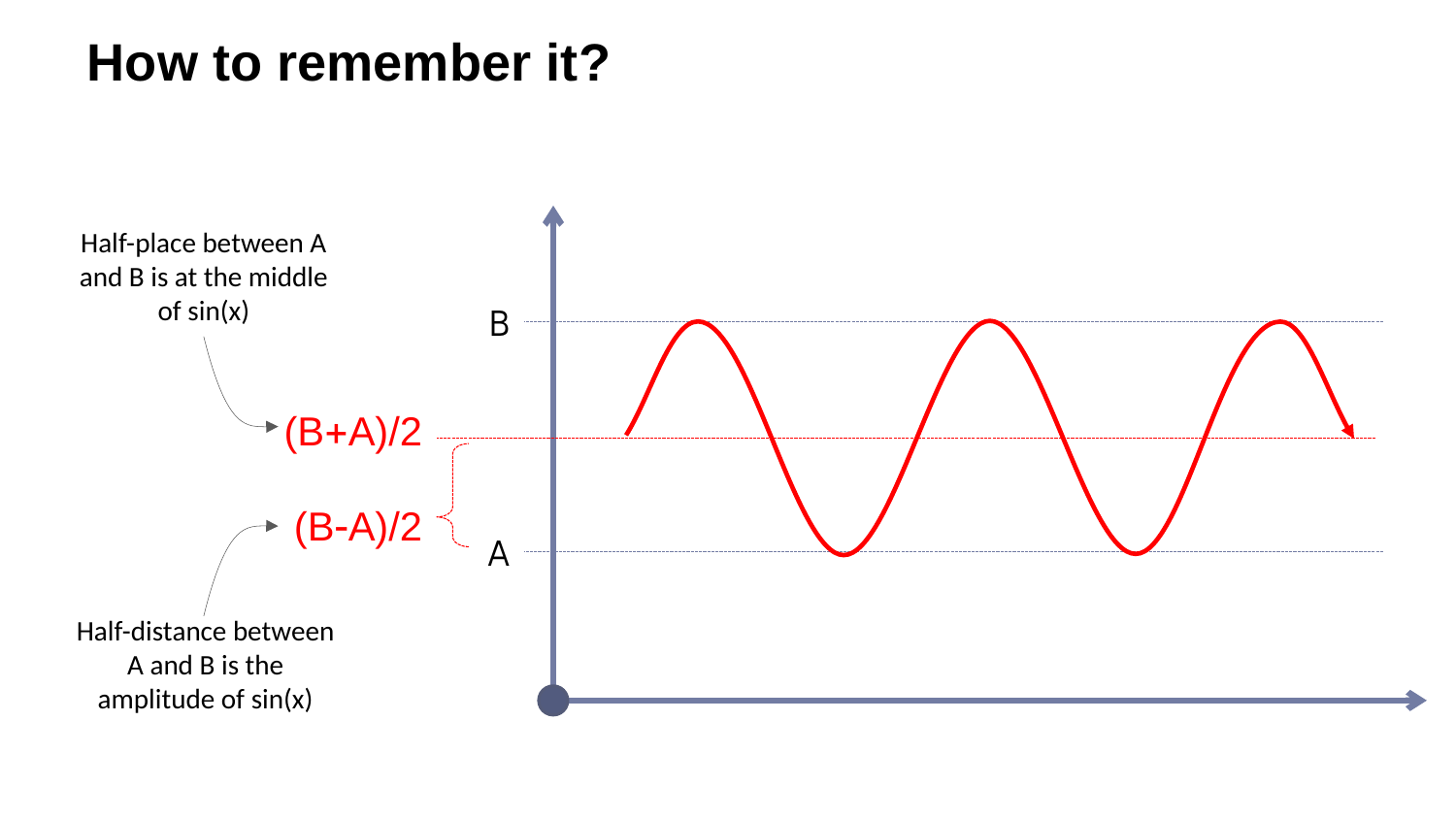

How to remember it?

Half-place between A and B is at the middle of sin(x)
B

(B+A)/2

(B−A)/2
A

Half-distance between A and B is the amplitude of sin(x)